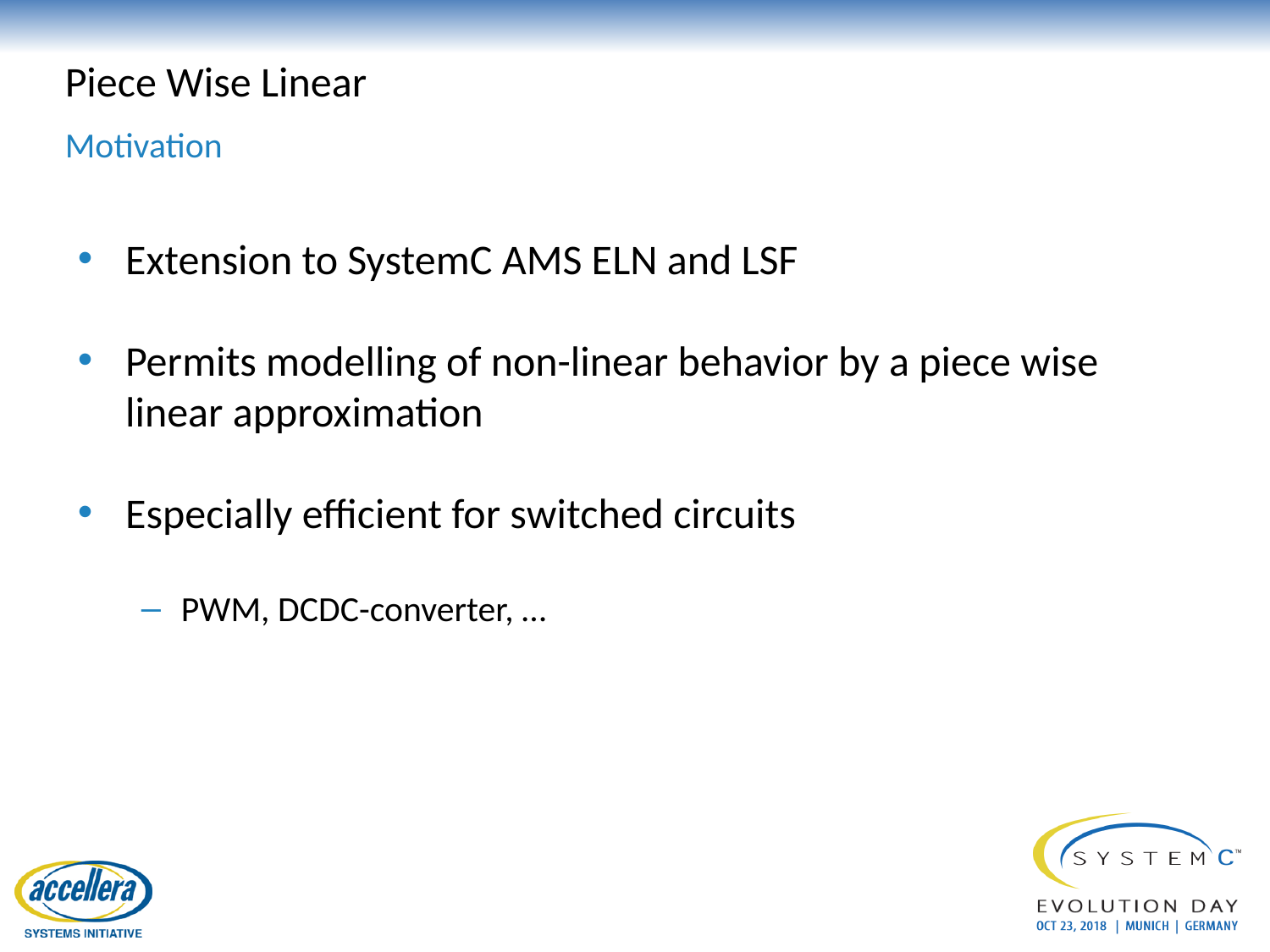

# Piece Wise Linear
Motivation
Extension to SystemC AMS ELN and LSF
Permits modelling of non-linear behavior by a piece wise linear approximation
Especially efficient for switched circuits
PWM, DCDC-converter, …